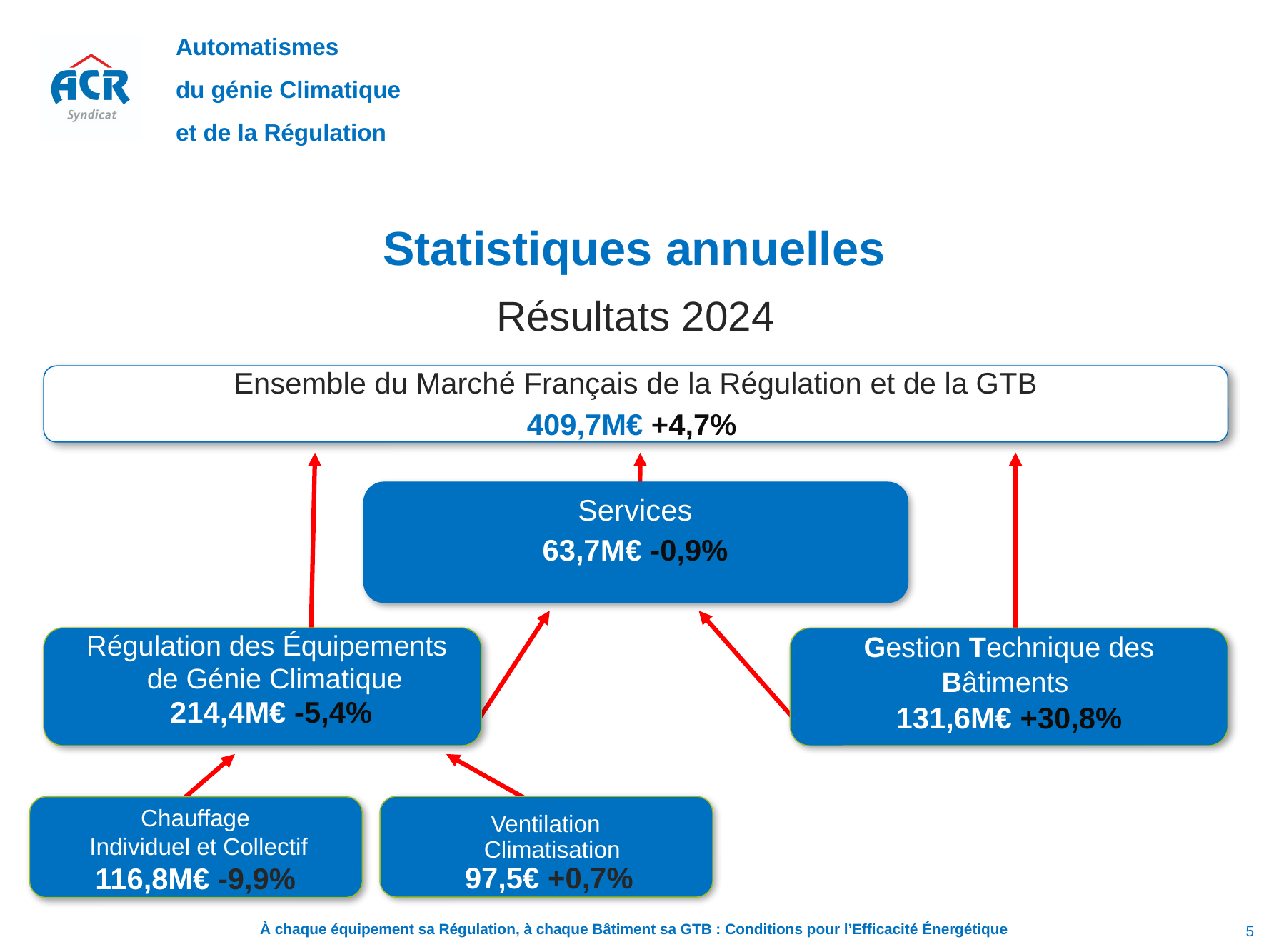

# Statistiques annuelles
Résultats 2024
Ensemble du Marché Français de la Régulation et de la GTB
409,7M€ +4,7%
Services
63,7M€ -0,9%

Régulation des Équipements
 de Génie Climatique
214,4M€ -5,4%

Gestion Technique des
Bâtiments
131,6M€ +30,8%

Chauffage
 Individuel et Collectif
116,8M€ -9,9%

Ventilation
 Climatisation
97,5€ +0,7%